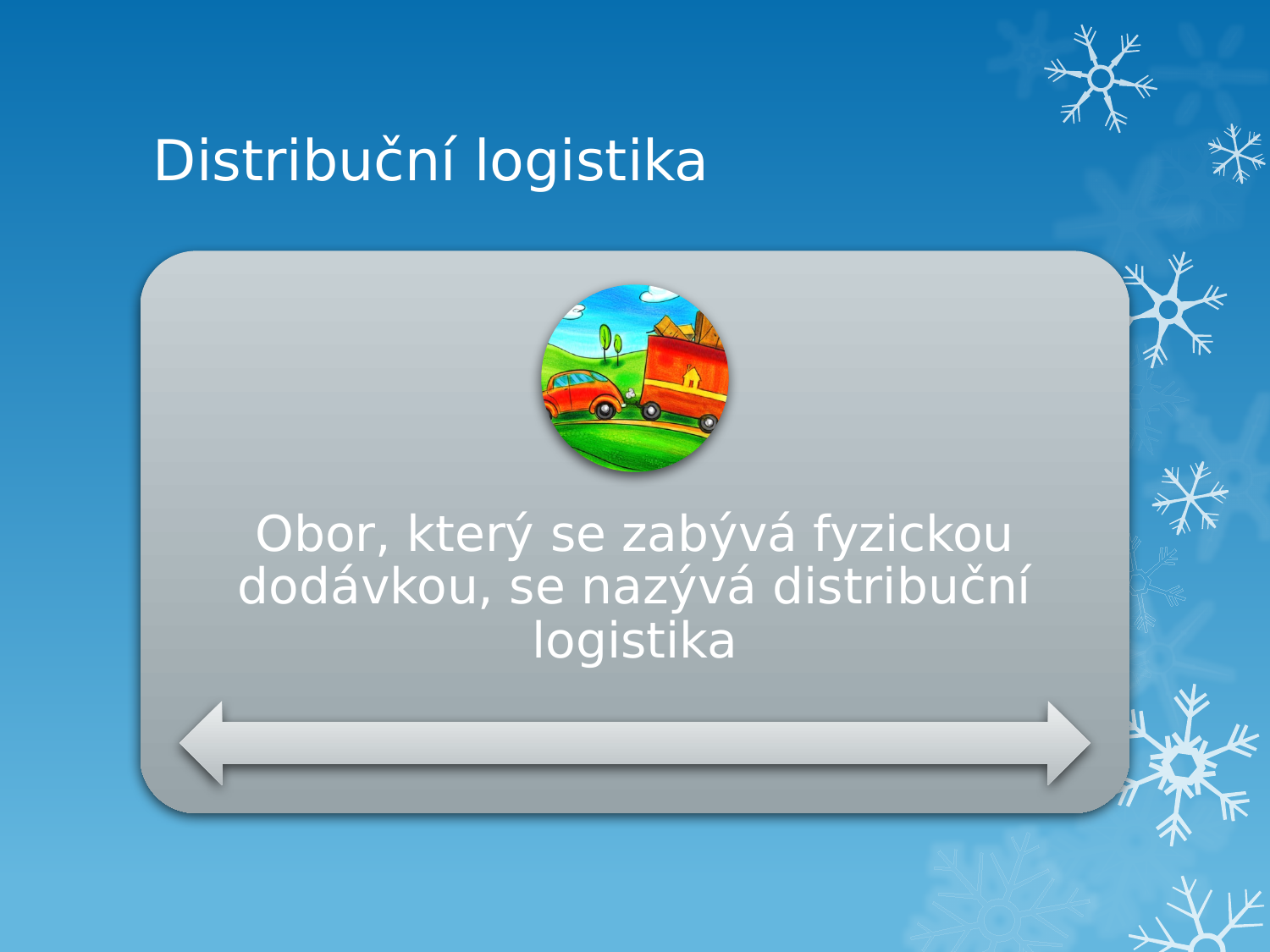

# Distribuční logistika
Obor, který se zabývá fyzickou dodávkou, se nazývá distribuční logistika